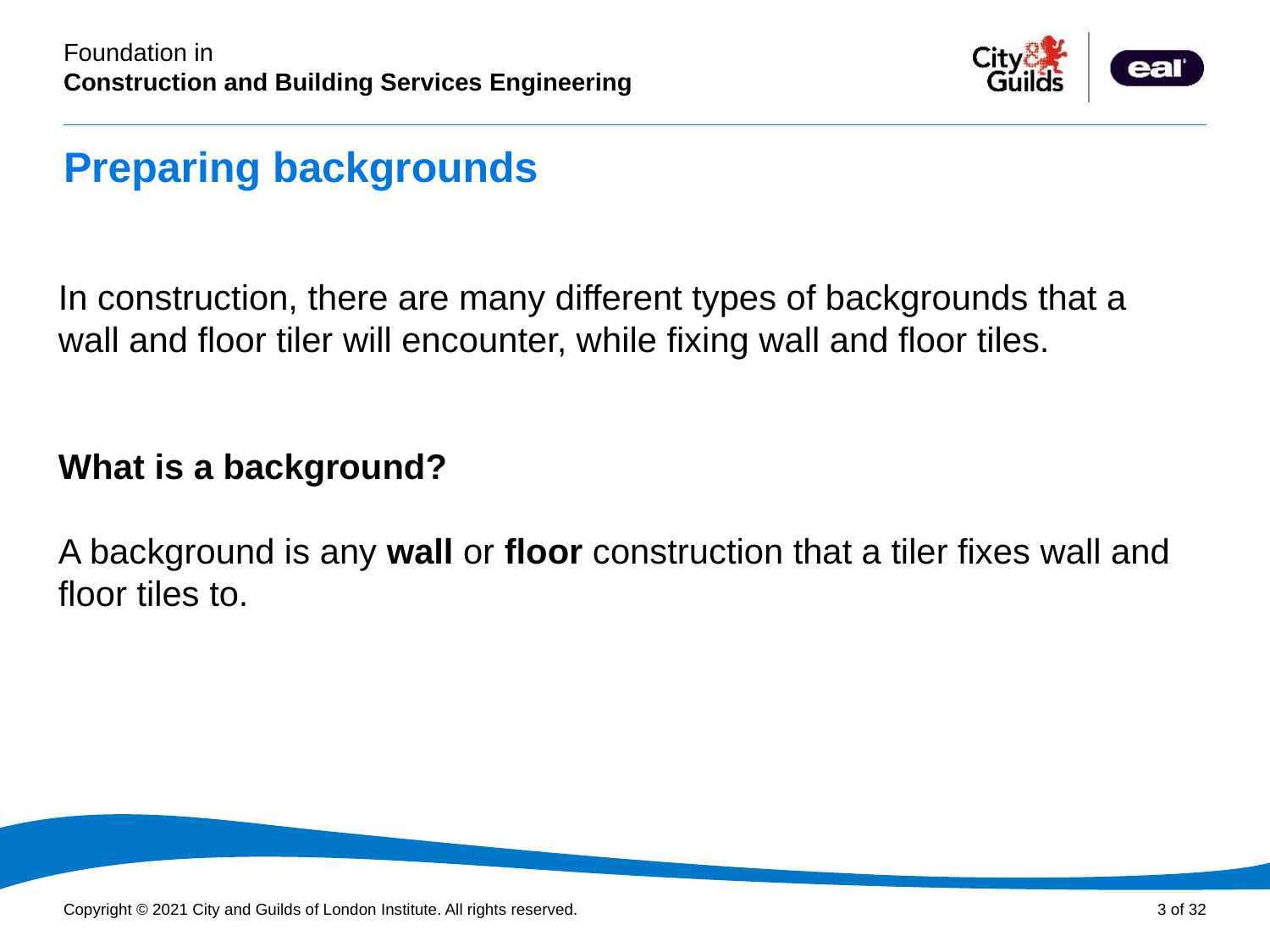

# Preparing backgrounds
In construction, there are many different types of backgrounds that a wall and floor tiler will encounter, while fixing wall and floor tiles.
What is a background?

A background is any wall or floor construction that a tiler fixes wall and floor tiles to.